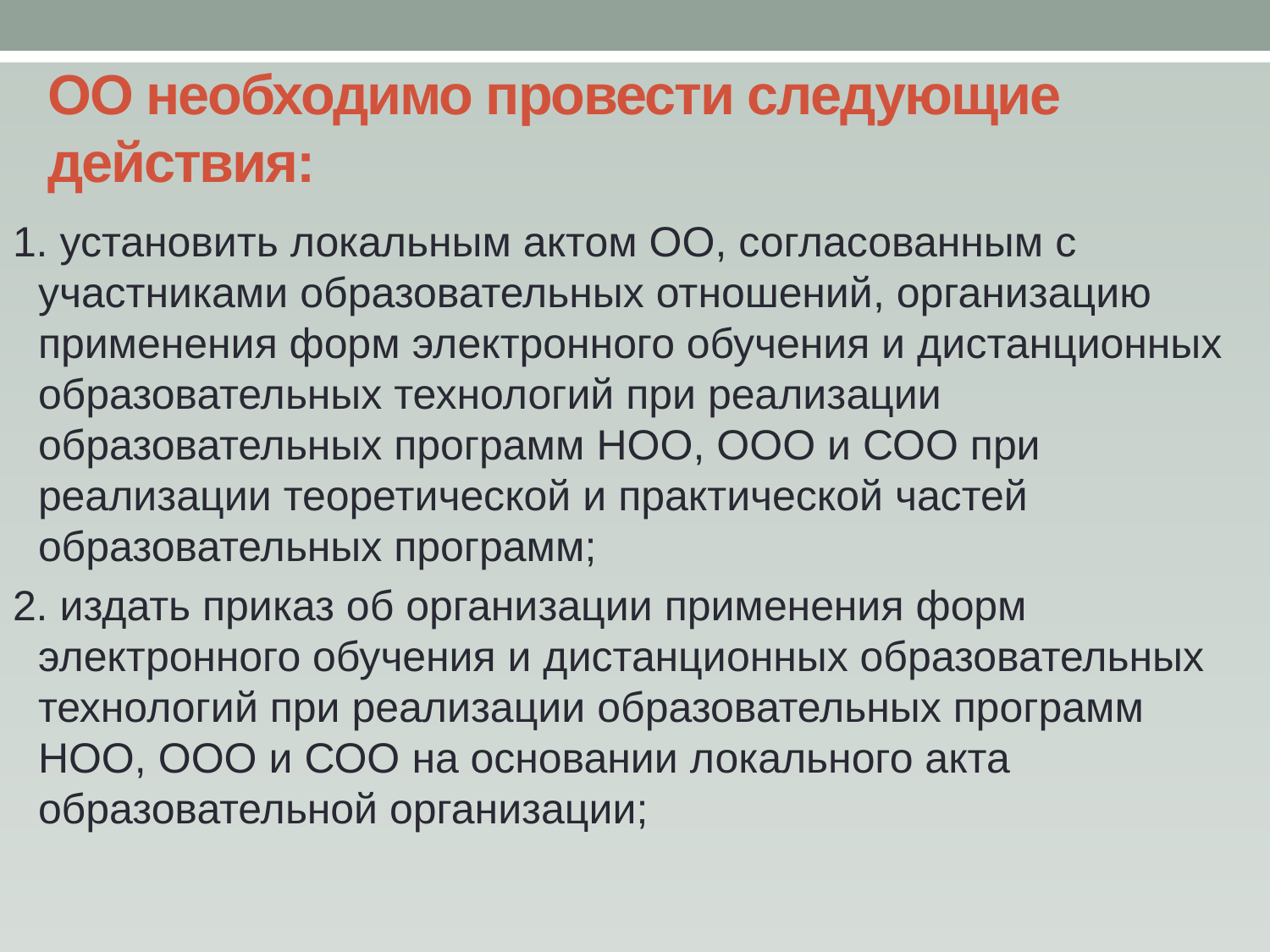

# ОО необходимо провести следующие действия:
1. установить локальным актом ОО, согласованным с участниками образовательных отношений, организацию применения форм электронного обучения и дистанционных образовательных технологий при реализации образовательных программ НОО, ООО и СОО при реализации теоретической и практической частей образовательных программ;
2. издать приказ об организации применения форм электронного обучения и дистанционных образовательных технологий при реализации образовательных программ НОО, ООО и СОО на основании локального акта образовательной организации;